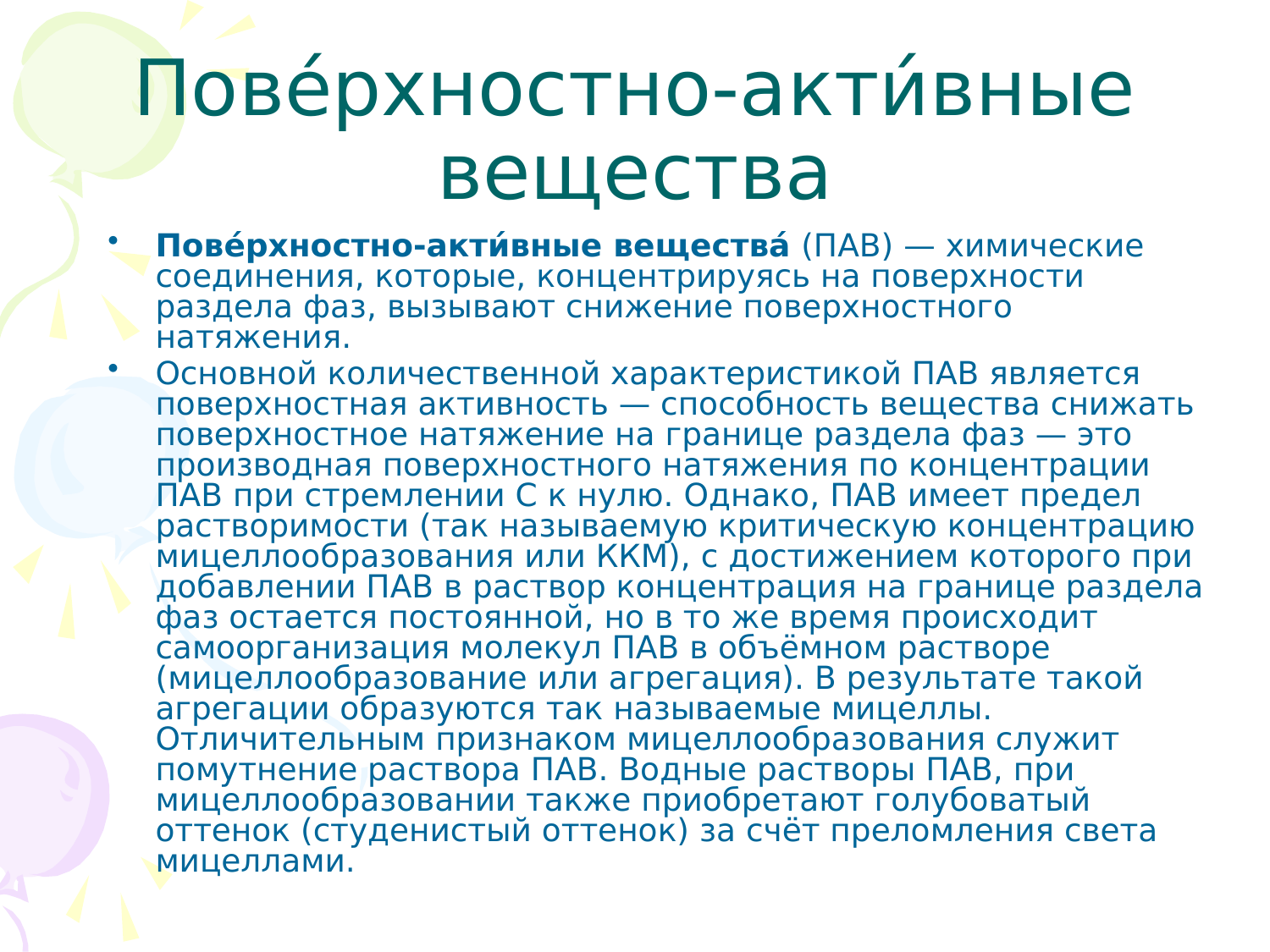

# Пове́рхностно-акти́вные вещества
Пове́рхностно-акти́вные вещества́ (ПАВ) — химические соединения, которые, концентрируясь на поверхности раздела фаз, вызывают снижение поверхностного натяжения.
Основной количественной характеристикой ПАВ является поверхностная активность — способность вещества снижать поверхностное натяжение на границе раздела фаз — это производная поверхностного натяжения по концентрации ПАВ при стремлении С к нулю. Однако, ПАВ имеет предел растворимости (так называемую критическую концентрацию мицеллообразования или ККМ), с достижением которого при добавлении ПАВ в раствор концентрация на границе раздела фаз остается постоянной, но в то же время происходит самоорганизация молекул ПАВ в объёмном растворе (мицеллообразование или агрегация). В результате такой агрегации образуются так называемые мицеллы. Отличительным признаком мицеллообразования служит помутнение раствора ПАВ. Водные растворы ПАВ, при мицеллообразовании также приобретают голубоватый оттенок (студенистый оттенок) за счёт преломления света мицеллами.